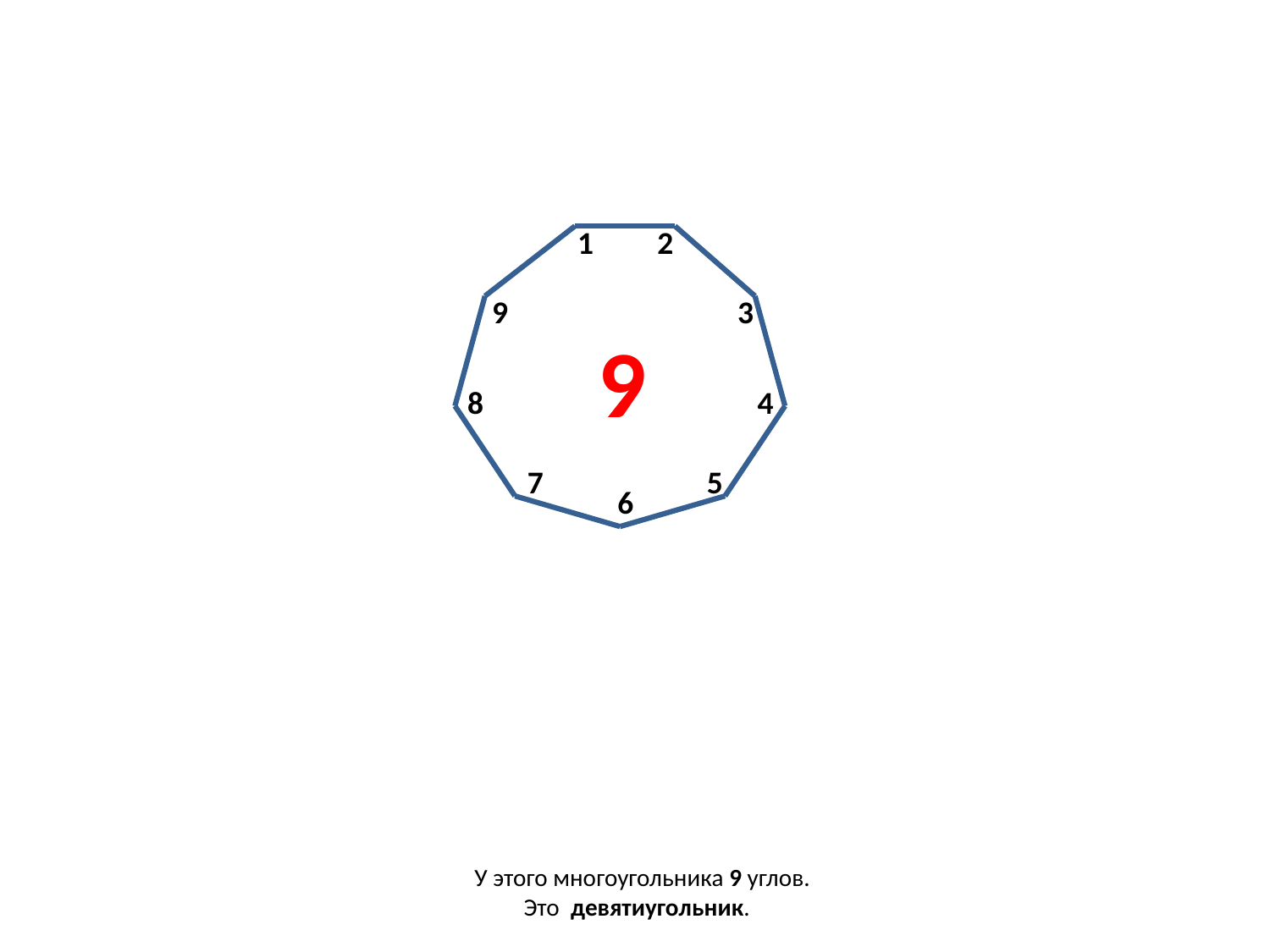

1
2
9
3
9
8
4
7
5
6
У этого многоугольника 9 углов.
Это  девятиугольник.